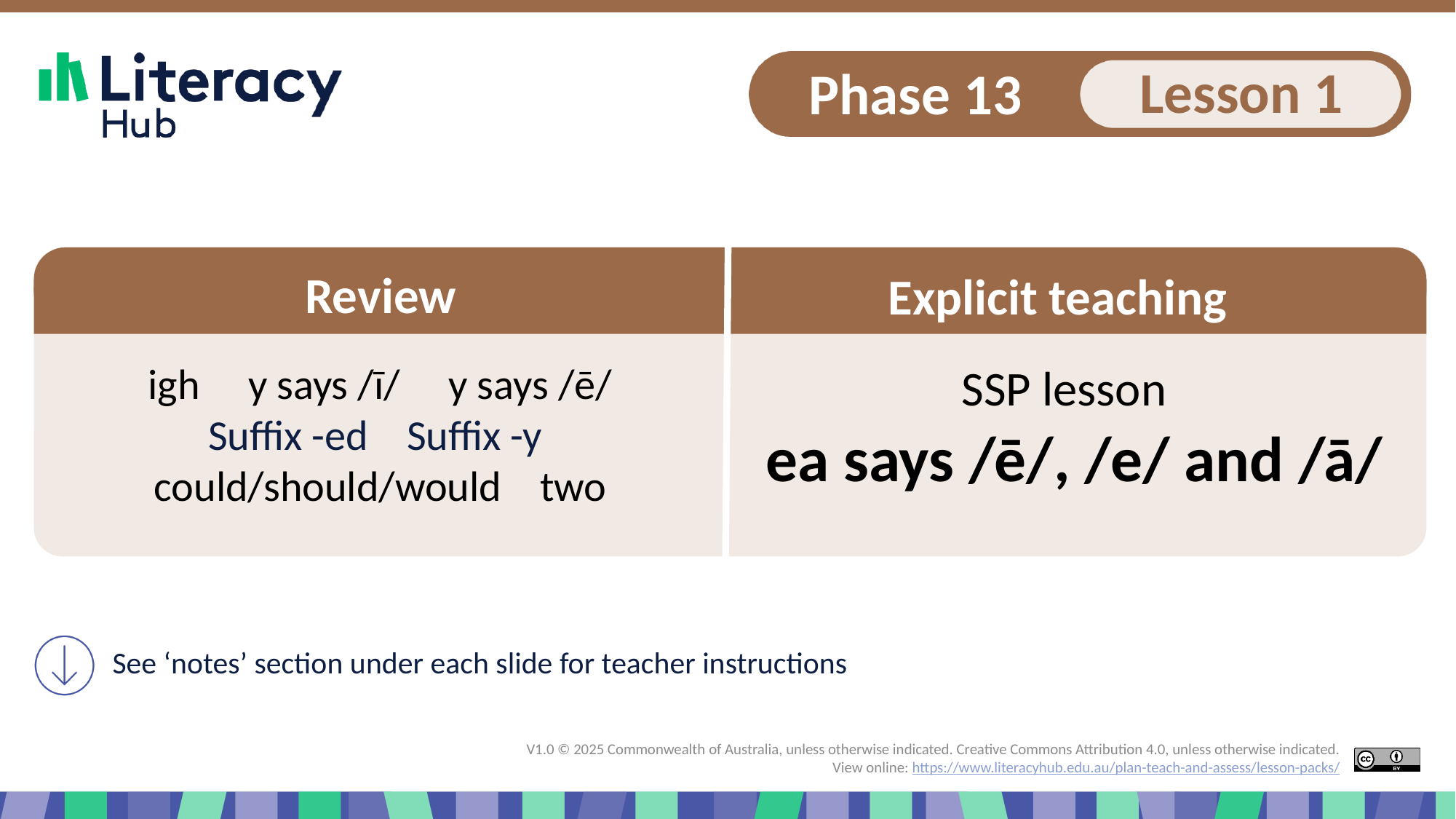

Slide 1 Explicit teaching
igh     y says /ī/     y says /ē/
Suffix -ed    Suffix -y
could/should/would    two
ea says /ē/, /e/ and /ā/